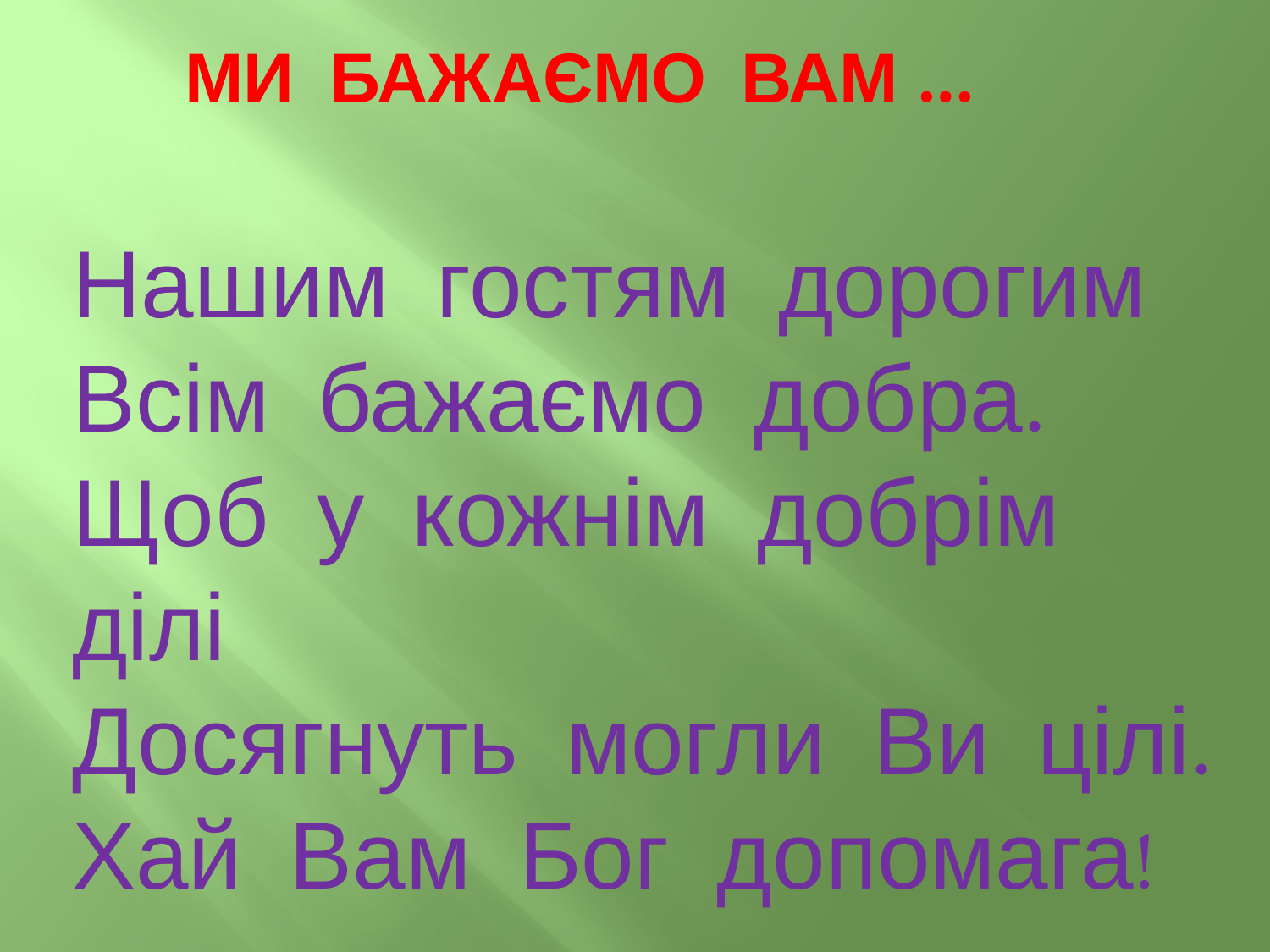

МИ  БАЖАЄМО  ВАМ …
Нашим  гостям  дорогим
Всім  бажаємо  добра.
Щоб  у  кожнім  добрім  ділі
Досягнуть  могли  Ви  цілі.
Хай  Вам  Бог  допомага!